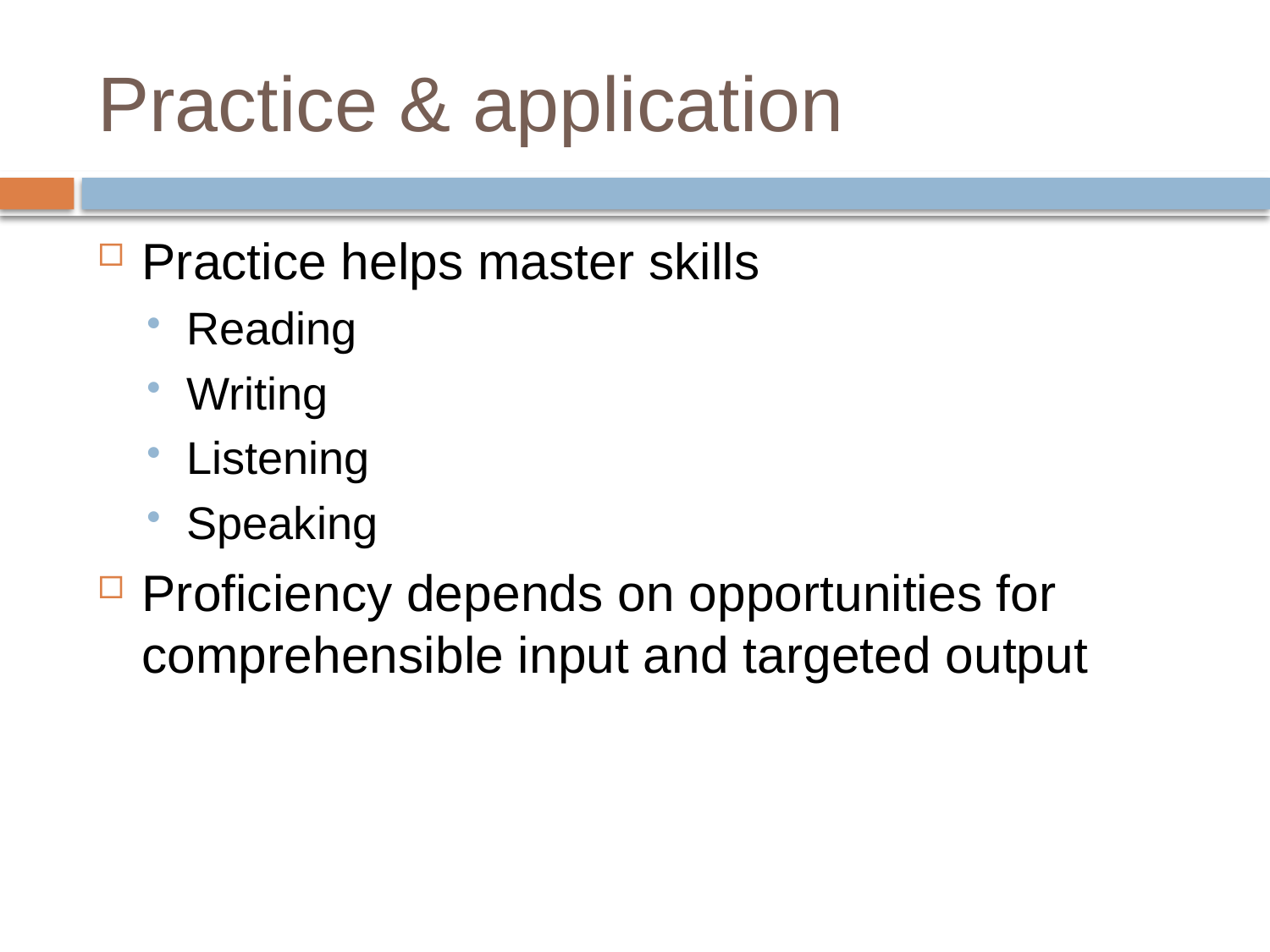

# Practice & application
Practice helps master skills
Reading
Writing
Listening
Speaking
Proficiency depends on opportunities for comprehensible input and targeted output